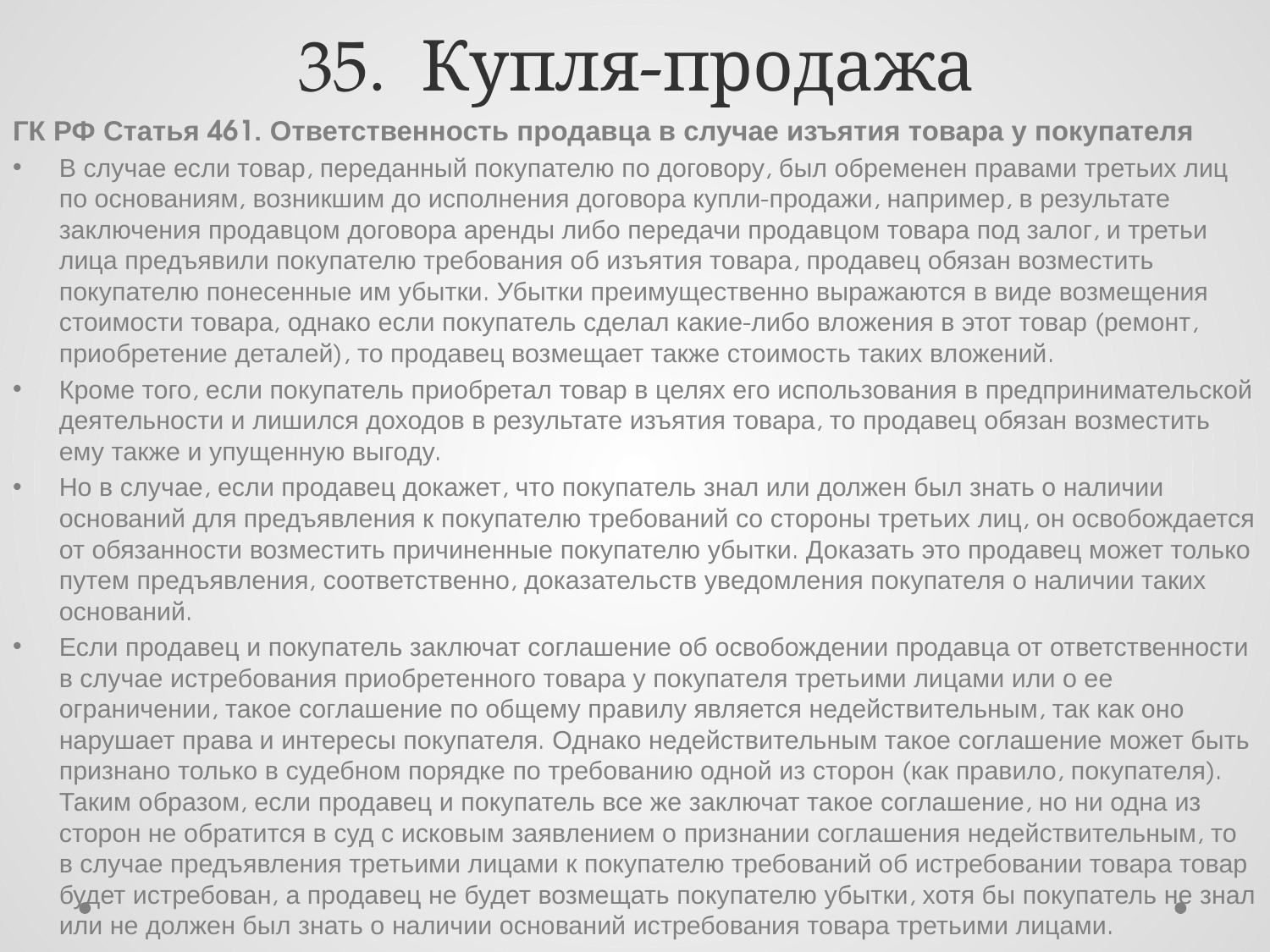

# 35.  Купля-продажа
ГК РФ Статья 461. Ответственность продавца в случае изъятия товара у покупателя
В случае если товар, переданный покупателю по договору, был обременен правами третьих лиц по основаниям, возникшим до исполнения договора купли-продажи, например, в результате заключения продавцом договора аренды либо передачи продавцом товара под залог, и третьи лица предъявили покупателю требования об изъятия товара, продавец обязан возместить покупателю понесенные им убытки. Убытки преимущественно выражаются в виде возмещения стоимости товара, однако если покупатель сделал какие-либо вложения в этот товар (ремонт, приобретение деталей), то продавец возмещает также стоимость таких вложений.
Кроме того, если покупатель приобретал товар в целях его использования в предпринимательской деятельности и лишился доходов в результате изъятия товара, то продавец обязан возместить ему также и упущенную выгоду.
Но в случае, если продавец докажет, что покупатель знал или должен был знать о наличии оснований для предъявления к покупателю требований со стороны третьих лиц, он освобождается от обязанности возместить причиненные покупателю убытки. Доказать это продавец может только путем предъявления, соответственно, доказательств уведомления покупателя о наличии таких оснований.
Если продавец и покупатель заключат соглашение об освобождении продавца от ответственности в случае истребования приобретенного товара у покупателя третьими лицами или о ее ограничении, такое соглашение по общему правилу является недействительным, так как оно нарушает права и интересы покупателя. Однако недействительным такое соглашение может быть признано только в судебном порядке по требованию одной из сторон (как правило, покупателя). Таким образом, если продавец и покупатель все же заключат такое соглашение, но ни одна из сторон не обратится в суд с исковым заявлением о признании соглашения недействительным, то в случае предъявления третьими лицами к покупателю требований об истребовании товара товар будет истребован, а продавец не будет возмещать покупателю убытки, хотя бы покупатель не знал или не должен был знать о наличии оснований истребования товара третьими лицами.